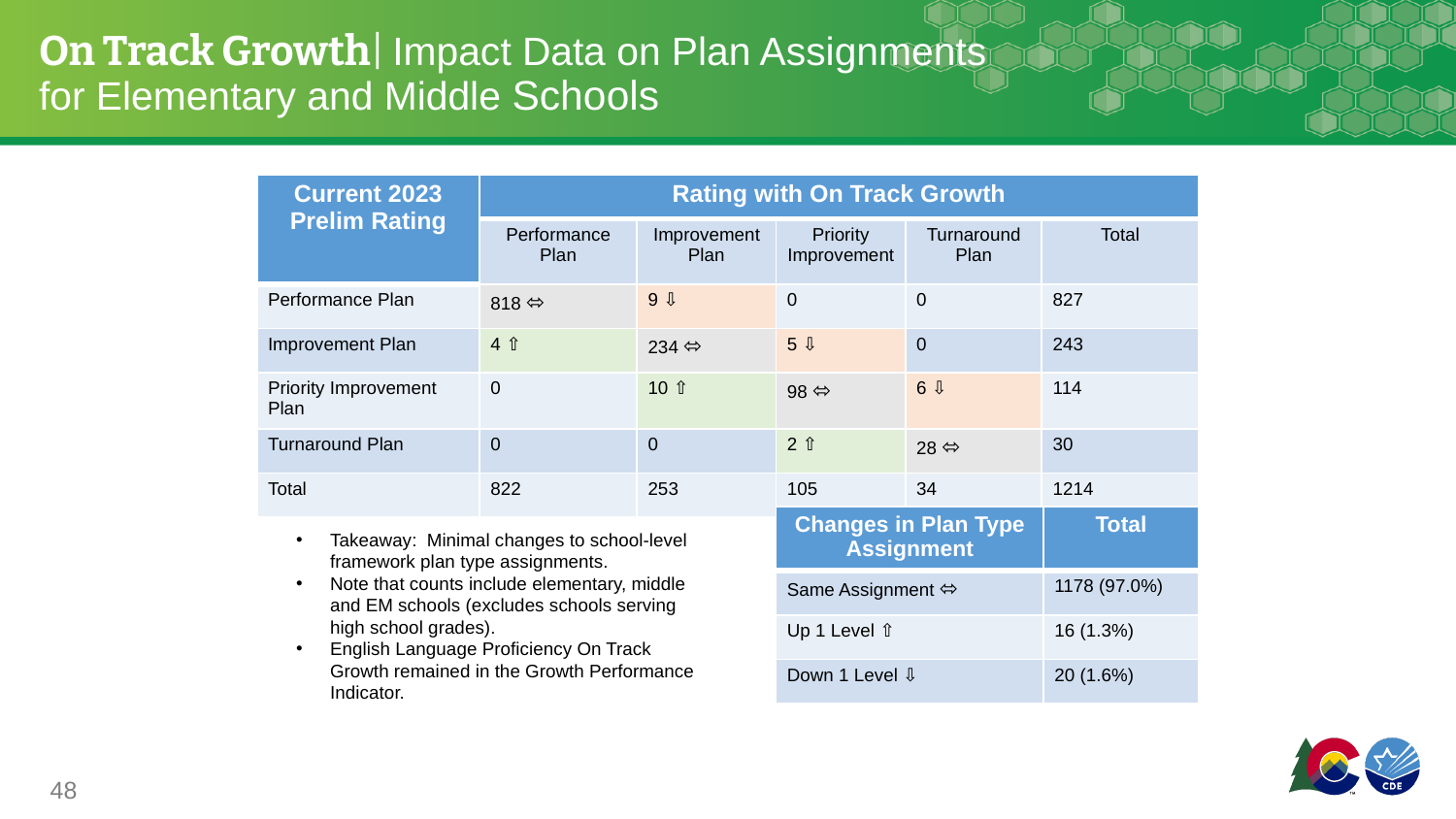

# On Track Growth| Impact Data on Plan Assignments for Elementary and Middle Schools
| Current 2023 Prelim Rating | Rating with On Track Growth |  |  |  |  |
| --- | --- | --- | --- | --- | --- |
|  | Performance Plan | Improvement Plan | Priority Improvement | Turnaround Plan | Total |
| Performance Plan | 818 ⬄ | 9 ⇩ | 0 | 0 | 827 |
| Improvement Plan | 4 ⇧ | 234 ⬄ | 5 ⇩ | 0 | 243 |
| Priority Improvement Plan | 0 | 10 ⇧ | 98 ⬄ | 6 ⇩ | 114 |
| Turnaround Plan | 0 | 0 | 2 ⇧ | 28 ⬄ | 30 |
| Total | 822 | 253 | 105 | 34 | 1214 |
| Changes in Plan Type Assignment | Total |
| --- | --- |
| Same Assignment ⬄ | 1178 (97.0%) |
| Up 1 Level ⇧ | 16 (1.3%) |
| Down 1 Level ⇩ | 20 (1.6%) |
Takeaway:  Minimal changes to school-level framework plan type assignments.
Note that counts include elementary, middle and EM schools (excludes schools serving high school grades).
English Language Proficiency On Track Growth remained in the Growth Performance Indicator.
48